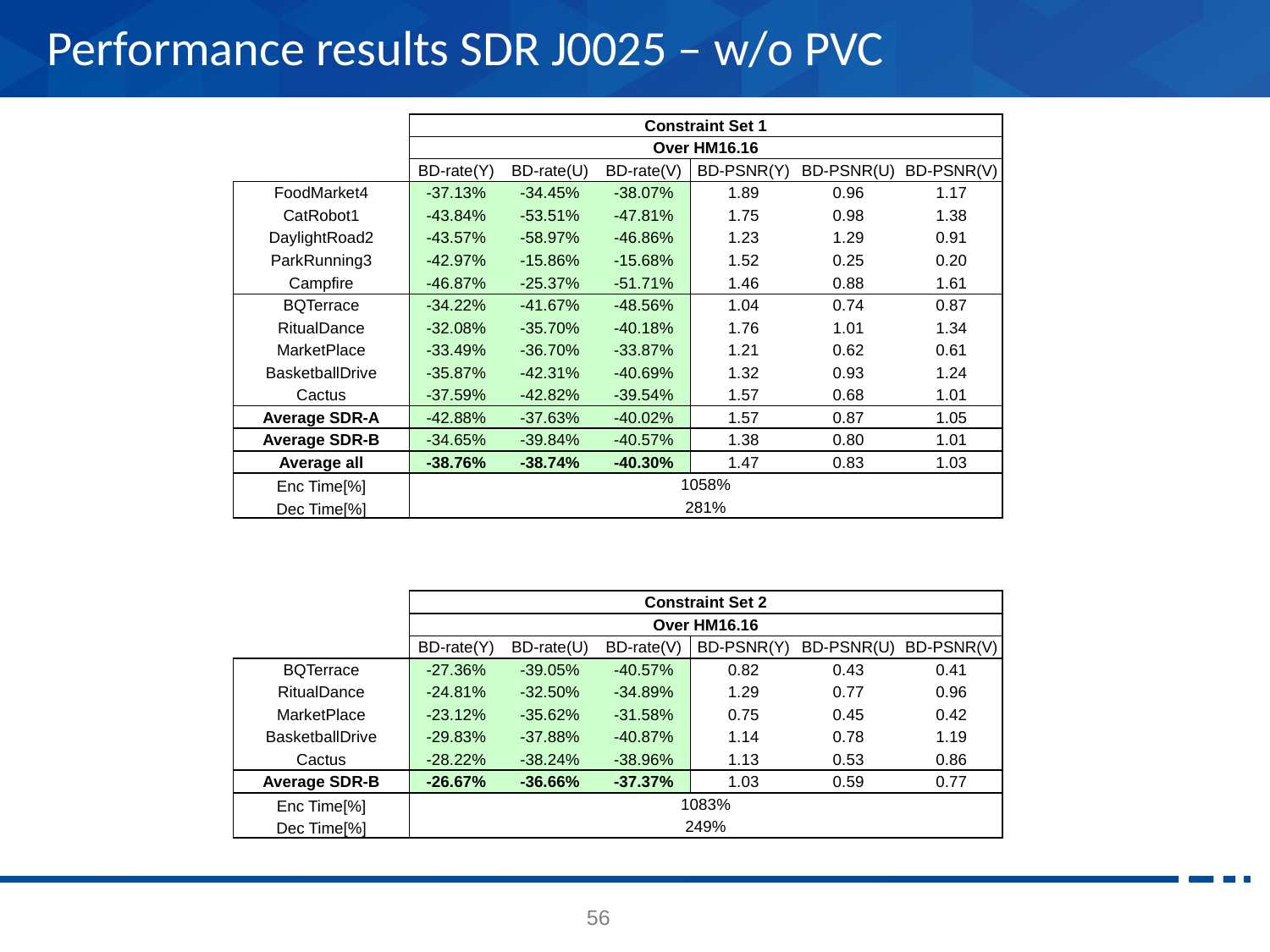

# Performance results SDR J0025 – w/o PVC
|  | Constraint Set 1 |  |  |  |  |  |
| --- | --- | --- | --- | --- | --- | --- |
|  | Over HM16.16 |  |  |  |  |  |
|  | BD-rate(Y) | BD-rate(U) | BD-rate(V) | BD-PSNR(Y) | BD-PSNR(U) | BD-PSNR(V) |
| FoodMarket4 | -37.13% | -34.45% | -38.07% | 1.89 | 0.96 | 1.17 |
| CatRobot1 | -43.84% | -53.51% | -47.81% | 1.75 | 0.98 | 1.38 |
| DaylightRoad2 | -43.57% | -58.97% | -46.86% | 1.23 | 1.29 | 0.91 |
| ParkRunning3 | -42.97% | -15.86% | -15.68% | 1.52 | 0.25 | 0.20 |
| Campfire | -46.87% | -25.37% | -51.71% | 1.46 | 0.88 | 1.61 |
| BQTerrace | -34.22% | -41.67% | -48.56% | 1.04 | 0.74 | 0.87 |
| RitualDance | -32.08% | -35.70% | -40.18% | 1.76 | 1.01 | 1.34 |
| MarketPlace | -33.49% | -36.70% | -33.87% | 1.21 | 0.62 | 0.61 |
| BasketballDrive | -35.87% | -42.31% | -40.69% | 1.32 | 0.93 | 1.24 |
| Cactus | -37.59% | -42.82% | -39.54% | 1.57 | 0.68 | 1.01 |
| Average SDR-A | -42.88% | -37.63% | -40.02% | 1.57 | 0.87 | 1.05 |
| Average SDR-B | -34.65% | -39.84% | -40.57% | 1.38 | 0.80 | 1.01 |
| Average all | -38.76% | -38.74% | -40.30% | 1.47 | 0.83 | 1.03 |
| Enc Time[%] | 1058% |  |  |  |  |  |
| Dec Time[%] | 281% |  |  |  |  |  |
|  | Constraint Set 2 |  |  |  |  |  |
| --- | --- | --- | --- | --- | --- | --- |
|  | Over HM16.16 |  |  |  |  |  |
|  | BD-rate(Y) | BD-rate(U) | BD-rate(V) | BD-PSNR(Y) | BD-PSNR(U) | BD-PSNR(V) |
| BQTerrace | -27.36% | -39.05% | -40.57% | 0.82 | 0.43 | 0.41 |
| RitualDance | -24.81% | -32.50% | -34.89% | 1.29 | 0.77 | 0.96 |
| MarketPlace | -23.12% | -35.62% | -31.58% | 0.75 | 0.45 | 0.42 |
| BasketballDrive | -29.83% | -37.88% | -40.87% | 1.14 | 0.78 | 1.19 |
| Cactus | -28.22% | -38.24% | -38.96% | 1.13 | 0.53 | 0.86 |
| Average SDR-B | -26.67% | -36.66% | -37.37% | 1.03 | 0.59 | 0.77 |
| Enc Time[%] | 1083% |  |  |  |  |  |
| Dec Time[%] | 249% |  |  |  |  |  |